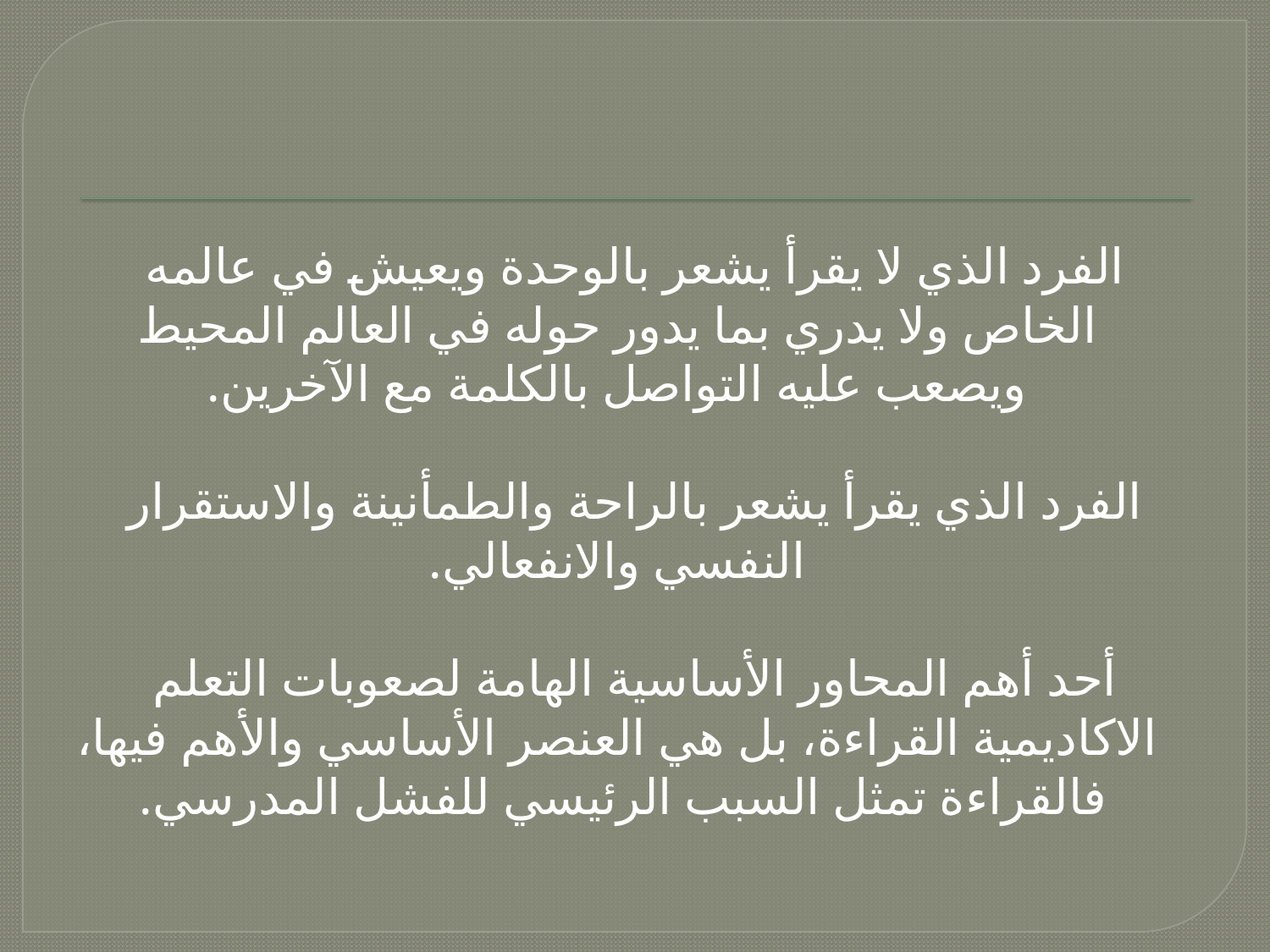

#
الفرد الذي لا يقرأ يشعر بالوحدة ويعيش في عالمه الخاص ولا يدري بما يدور حوله في العالم المحيط ويصعب عليه التواصل بالكلمة مع الآخرين.

الفرد الذي يقرأ يشعر بالراحة والطمأنينة والاستقرار النفسي والانفعالي.

أحد أهم المحاور الأساسية الهامة لصعوبات التعلم الاكاديمية القراءة، بل هي العنصر الأساسي والأهم فيها، فالقراءة تمثل السبب الرئيسي للفشل المدرسي.